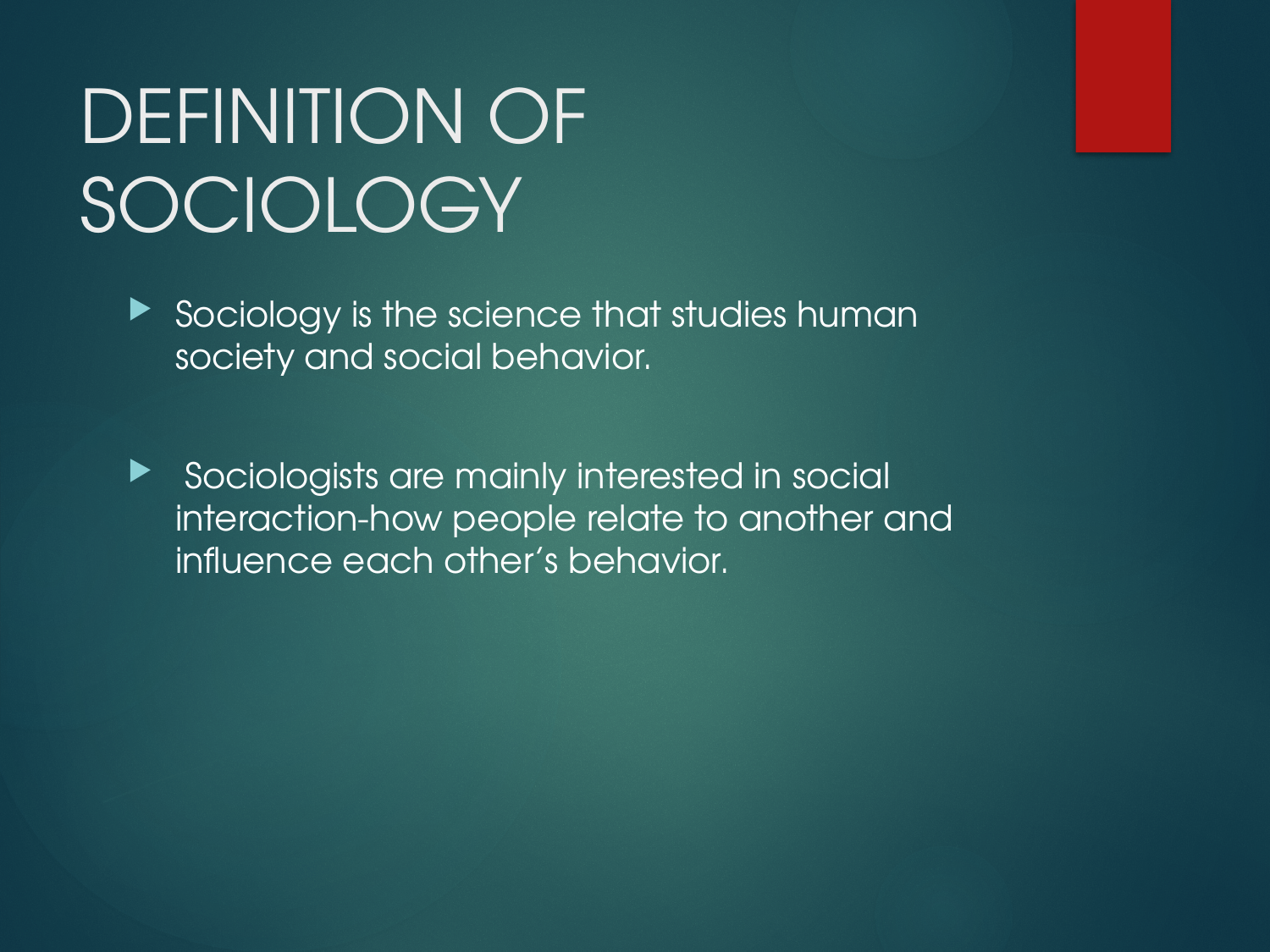

# DEFINITION OF SOCIOLOGY
Sociology is the science that studies human society and social behavior.

 Sociologists are mainly interested in social interaction-how people relate to another and influence each other’s behavior.